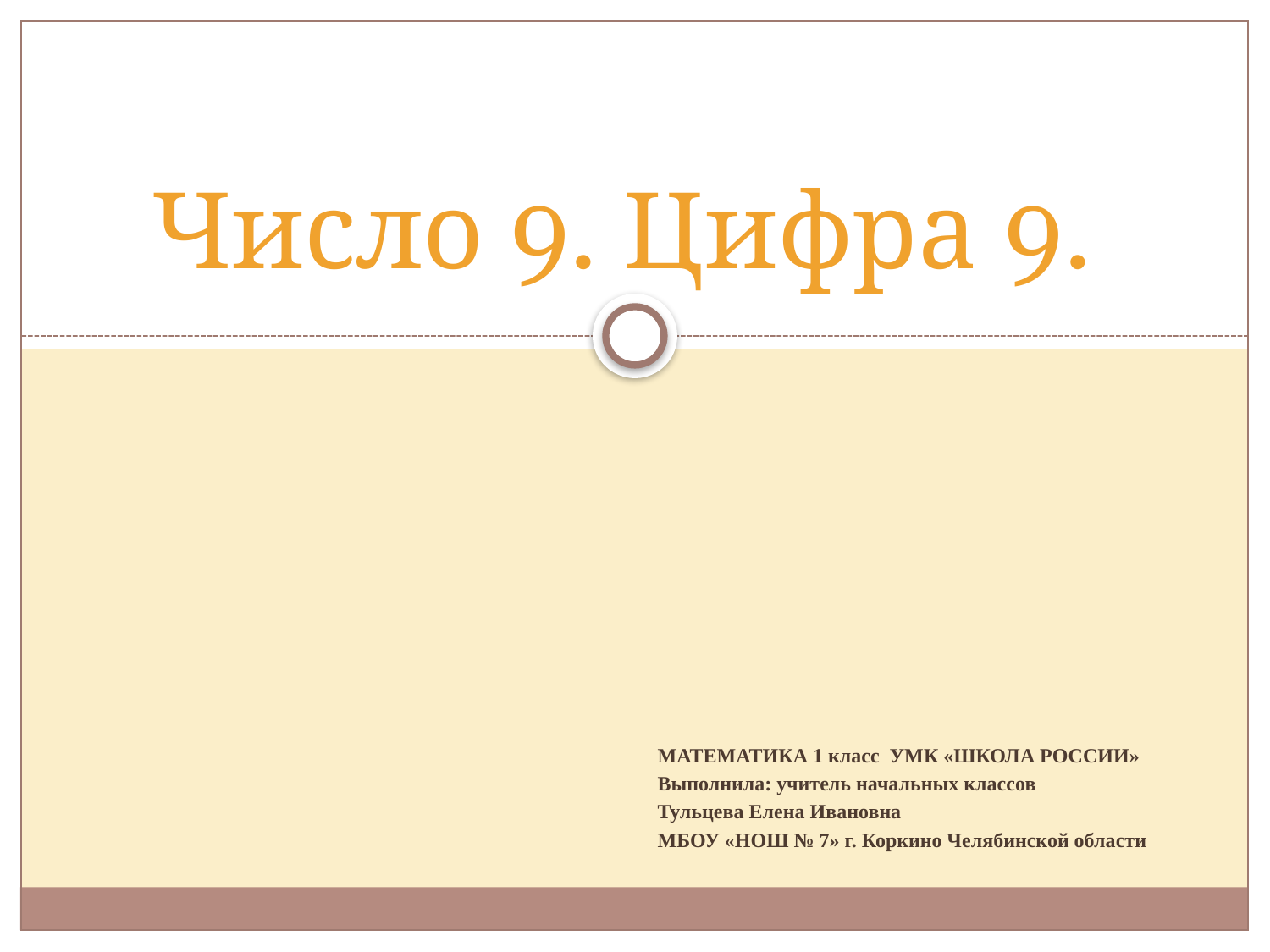

# Число 9. Цифра 9.
Математика 1 класс  УМК «Школа России»
Выполнила: учитель начальных классов
Тульцева Елена Ивановна
МБОУ «НОШ № 7» г. Коркино Челябинской области